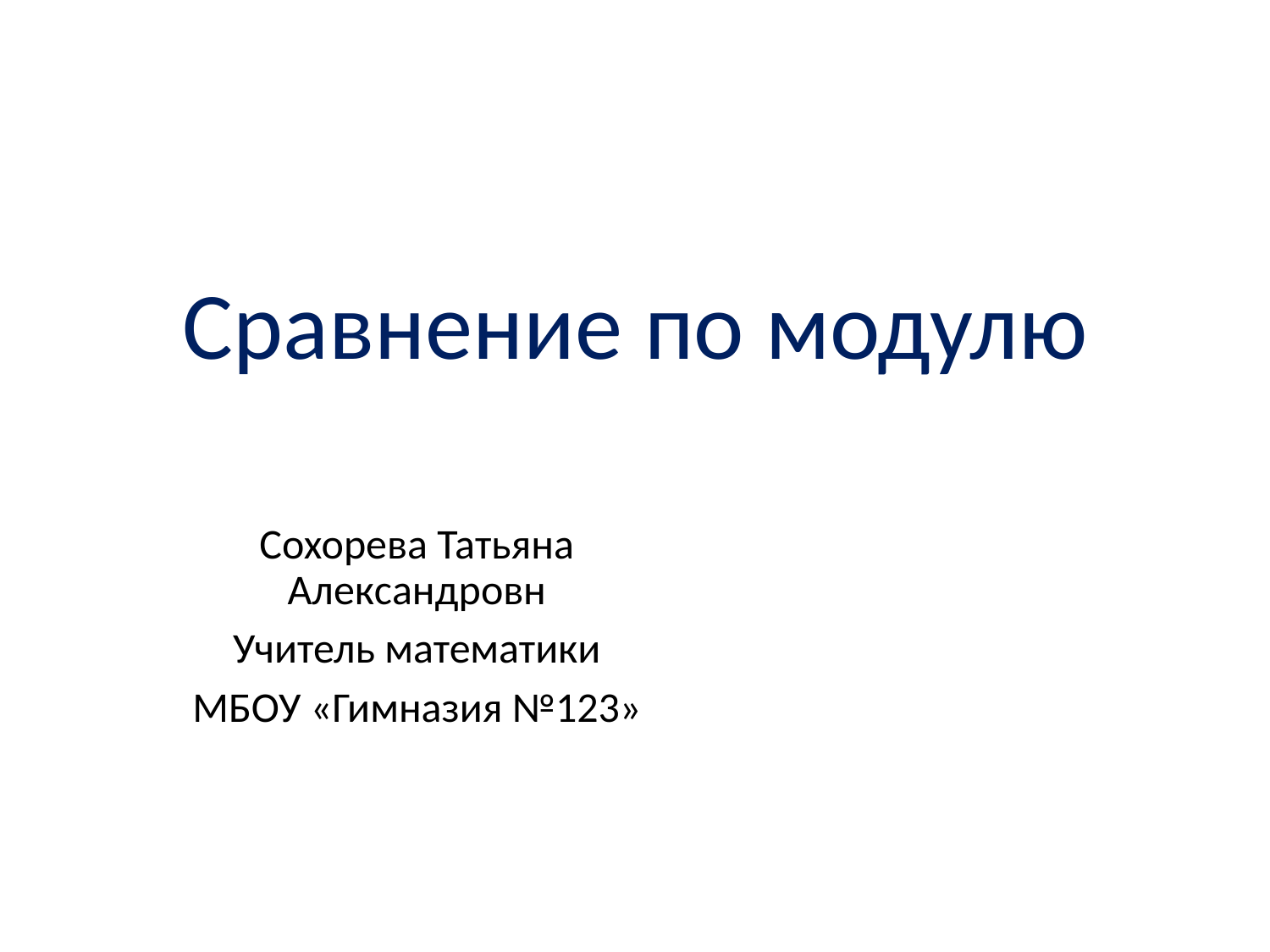

# Сравнение по модулю
Сохорева Татьяна Александровн
Учитель математики
МБОУ «Гимназия №123»